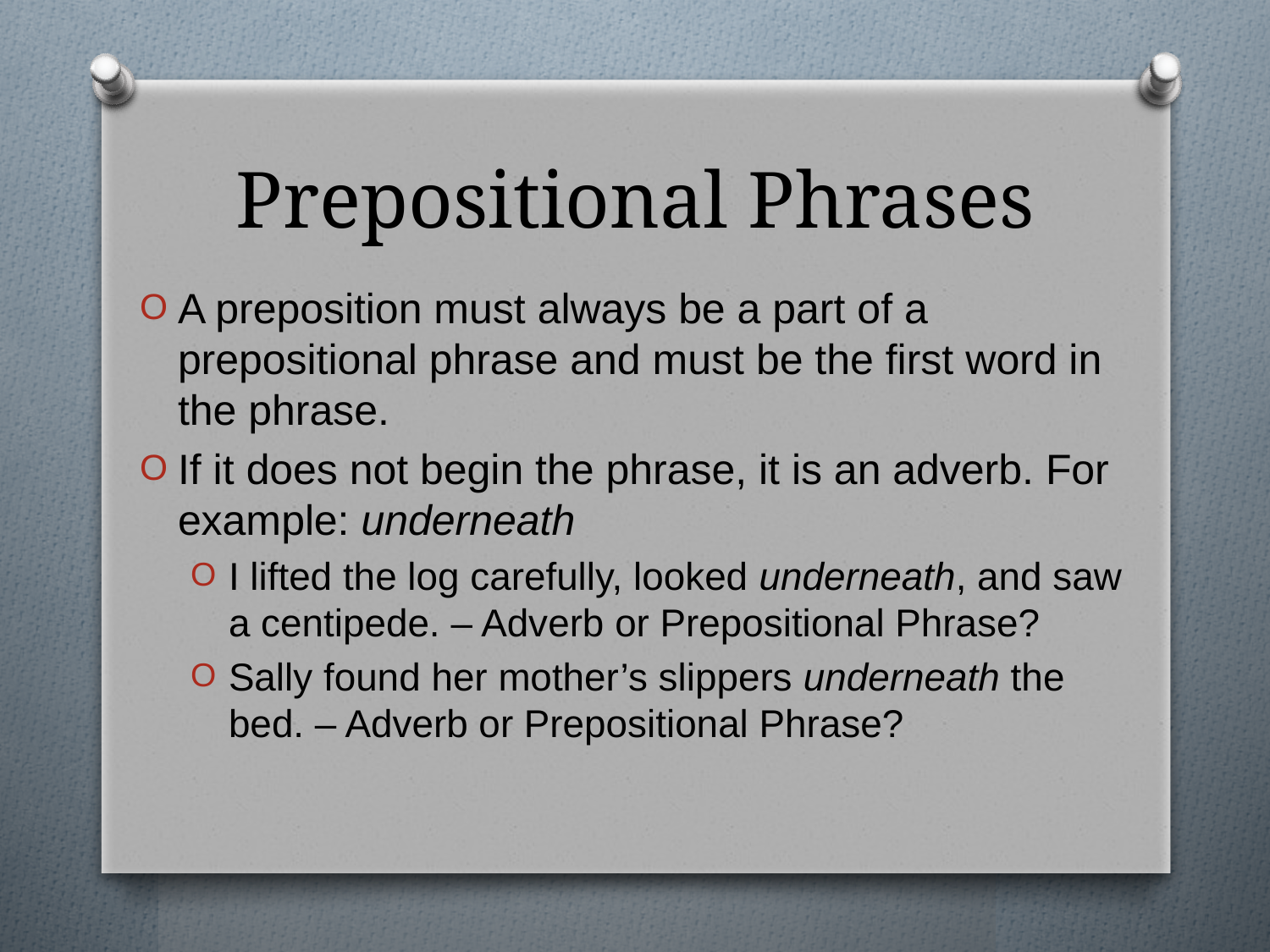

# Prepositional Phrases
A preposition must always be a part of a prepositional phrase and must be the first word in the phrase.
If it does not begin the phrase, it is an adverb. For example: underneath
I lifted the log carefully, looked underneath, and saw a centipede. – Adverb or Prepositional Phrase?
Sally found her mother’s slippers underneath the bed. – Adverb or Prepositional Phrase?